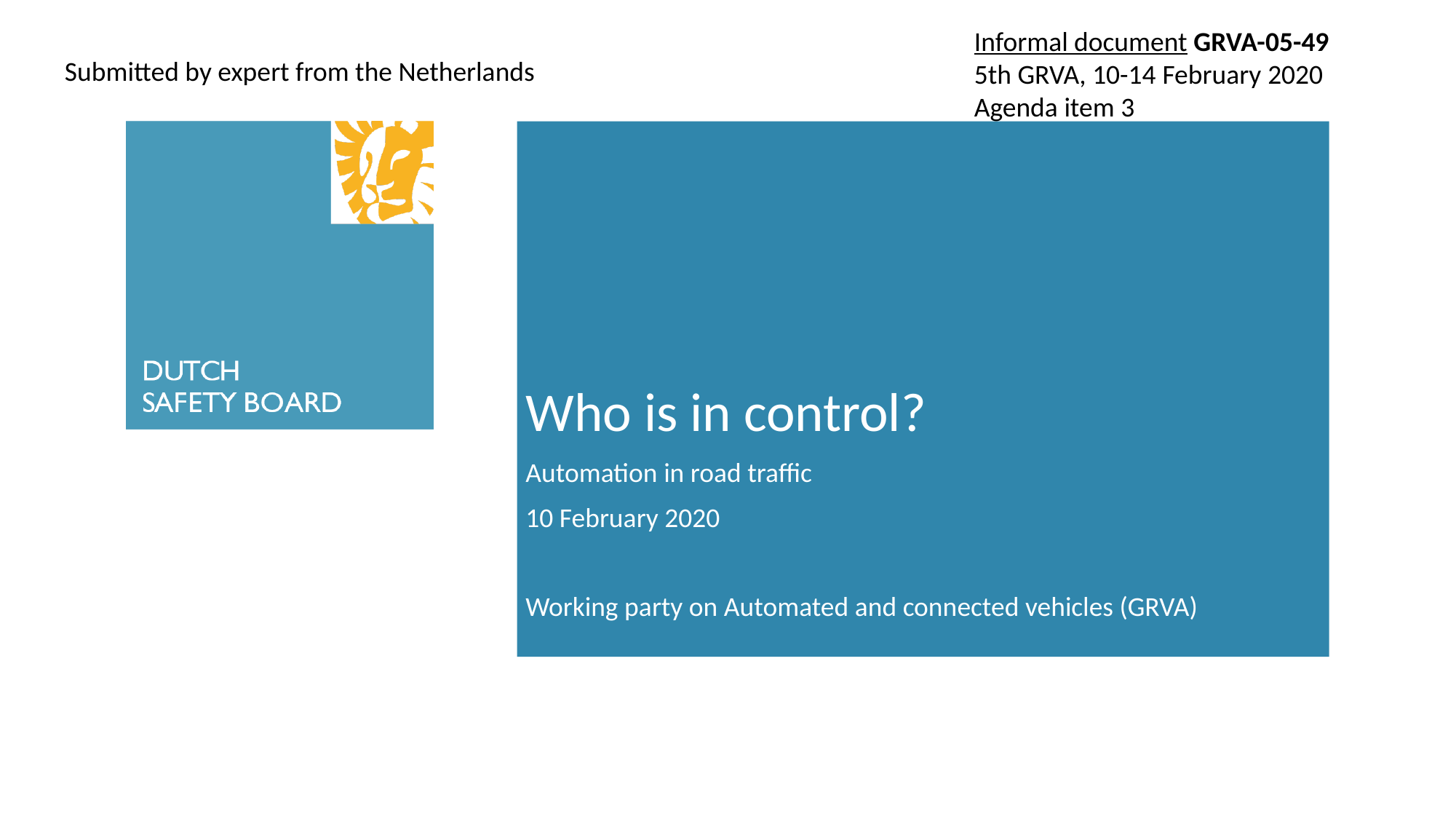

Informal document GRVA-05-49
5th GRVA, 10-14 February 2020
Agenda item 3
Submitted by expert from the Netherlands
# Who is in control?
Automation in road traffic
10 February 2020

Working party on Automated and connected vehicles (GRVA)